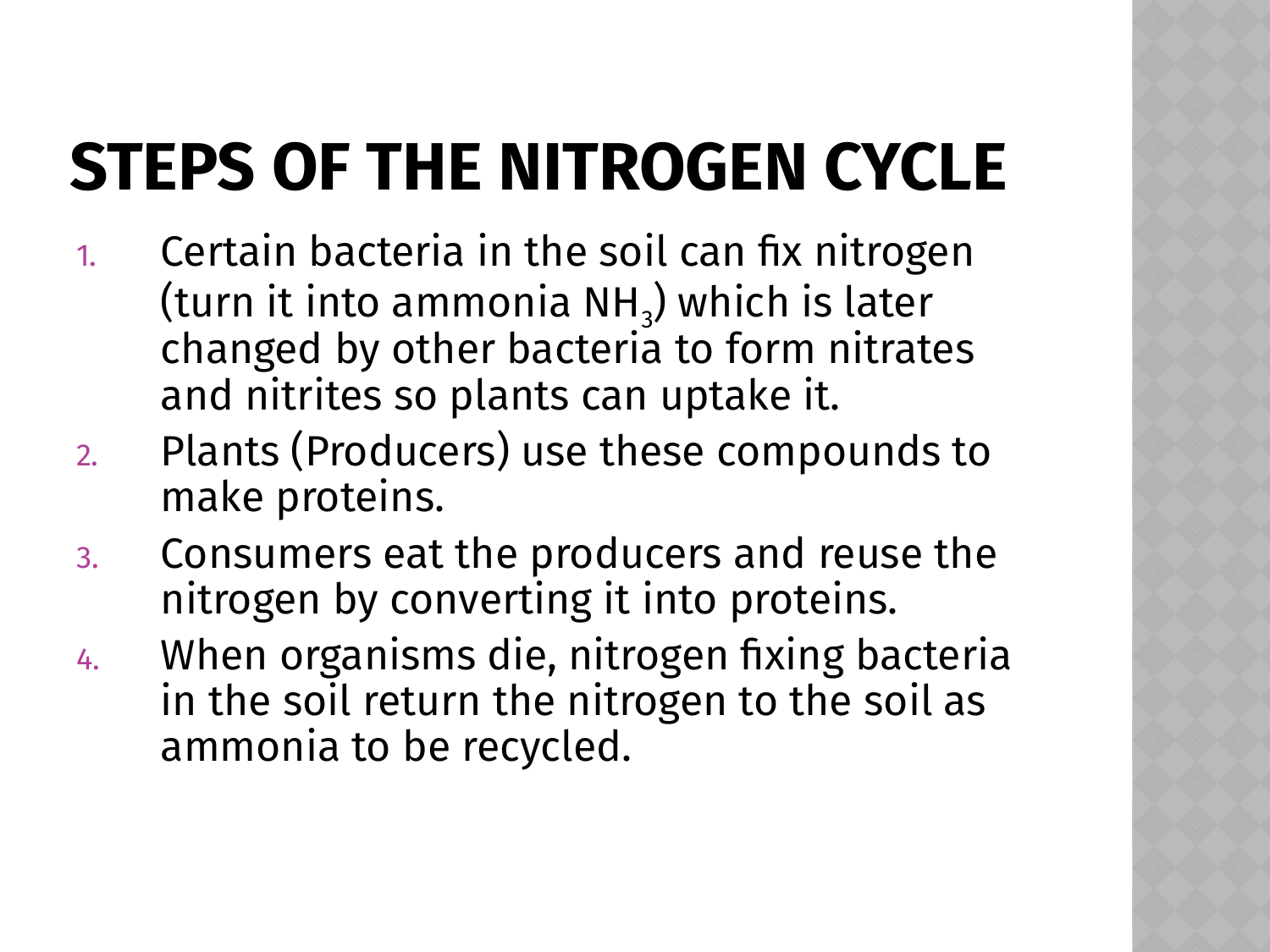

# Steps of the Nitrogen Cycle
Certain bacteria in the soil can fix nitrogen (turn it into ammonia NH3) which is later changed by other bacteria to form nitrates and nitrites so plants can uptake it.
Plants (Producers) use these compounds to make proteins.
Consumers eat the producers and reuse the nitrogen by converting it into proteins.
When organisms die, nitrogen fixing bacteria in the soil return the nitrogen to the soil as ammonia to be recycled.